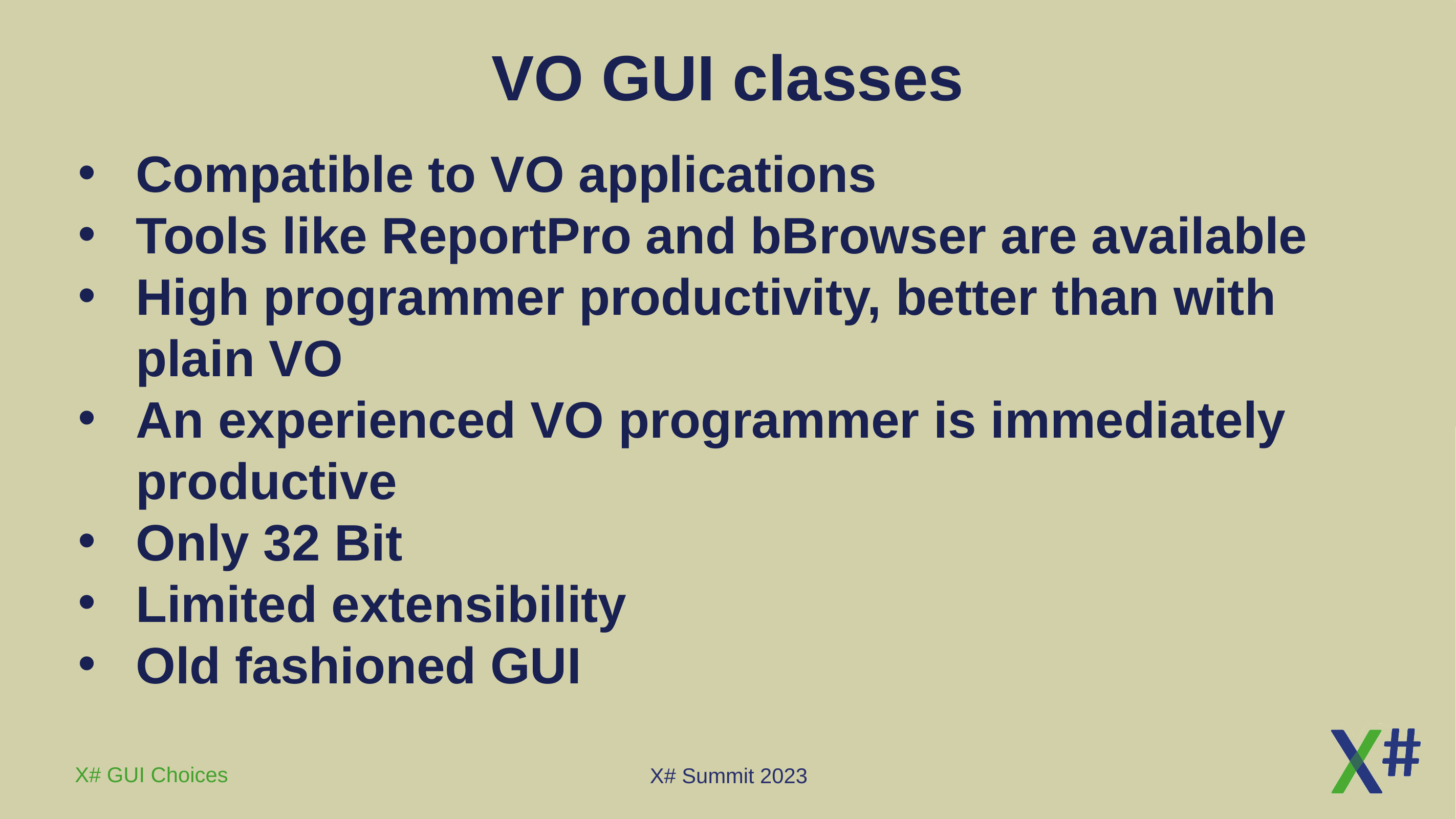

# VO GUI classes
Compatible to VO applications
Tools like ReportPro and bBrowser are available
High programmer productivity, better than with plain VO
An experienced VO programmer is immediately productive
Only 32 Bit
Limited extensibility
Old fashioned GUI